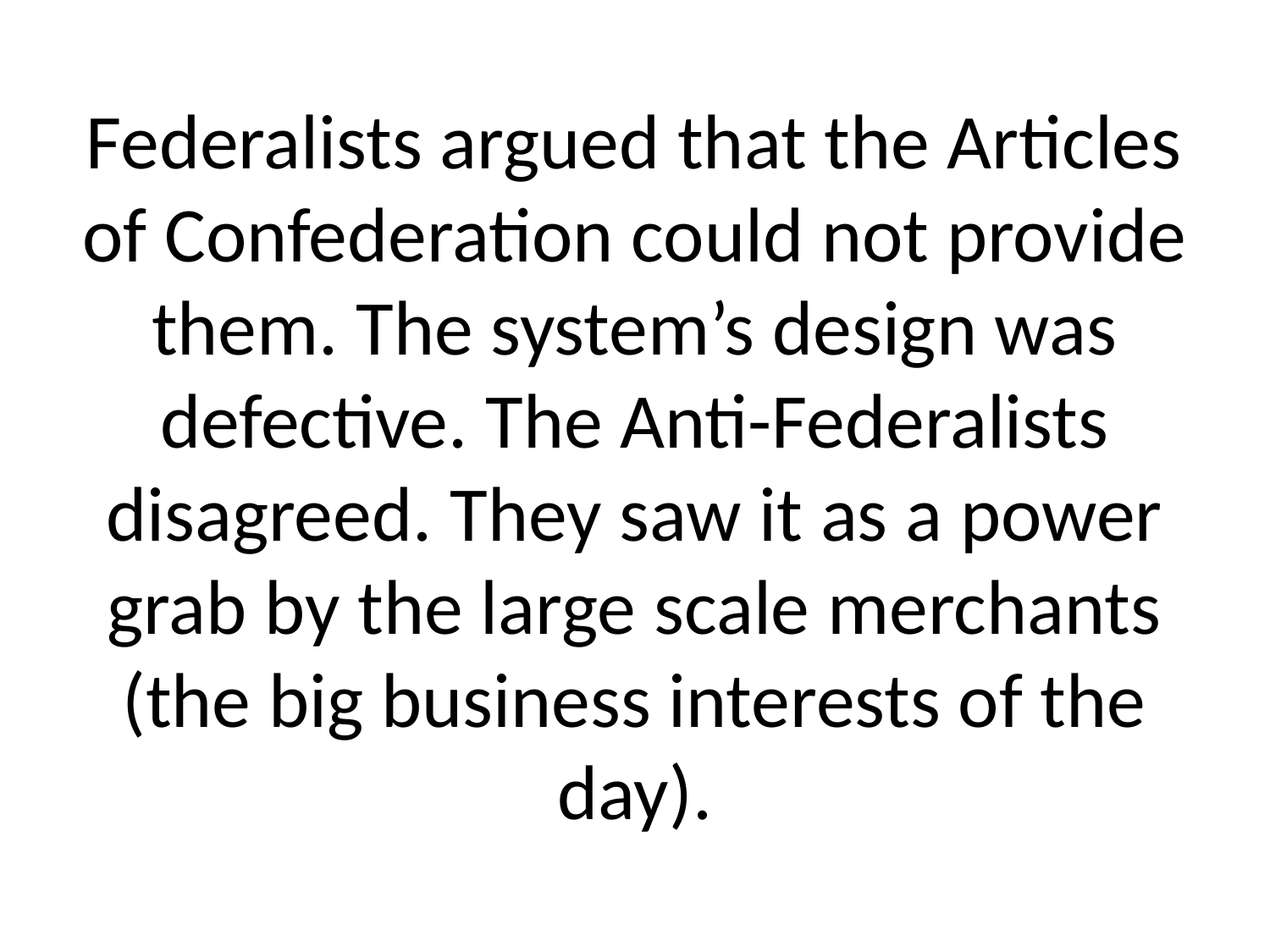

# Federalists argued that the Articles of Confederation could not provide them. The system’s design was defective. The Anti-Federalists disagreed. They saw it as a power grab by the large scale merchants (the big business interests of the day).